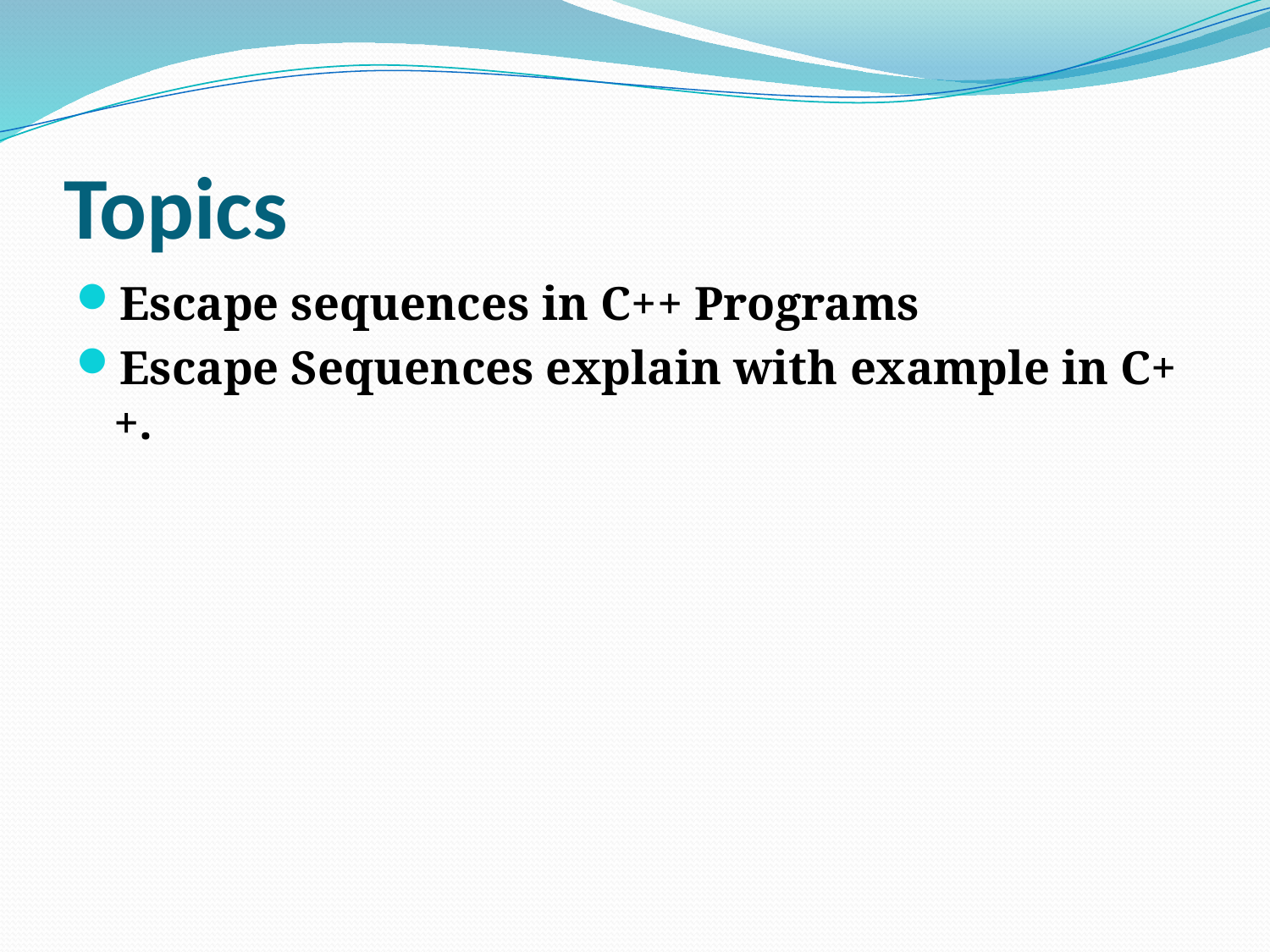

# Topics
Escape sequences in C++ Programs
Escape Sequences explain with example in C++.